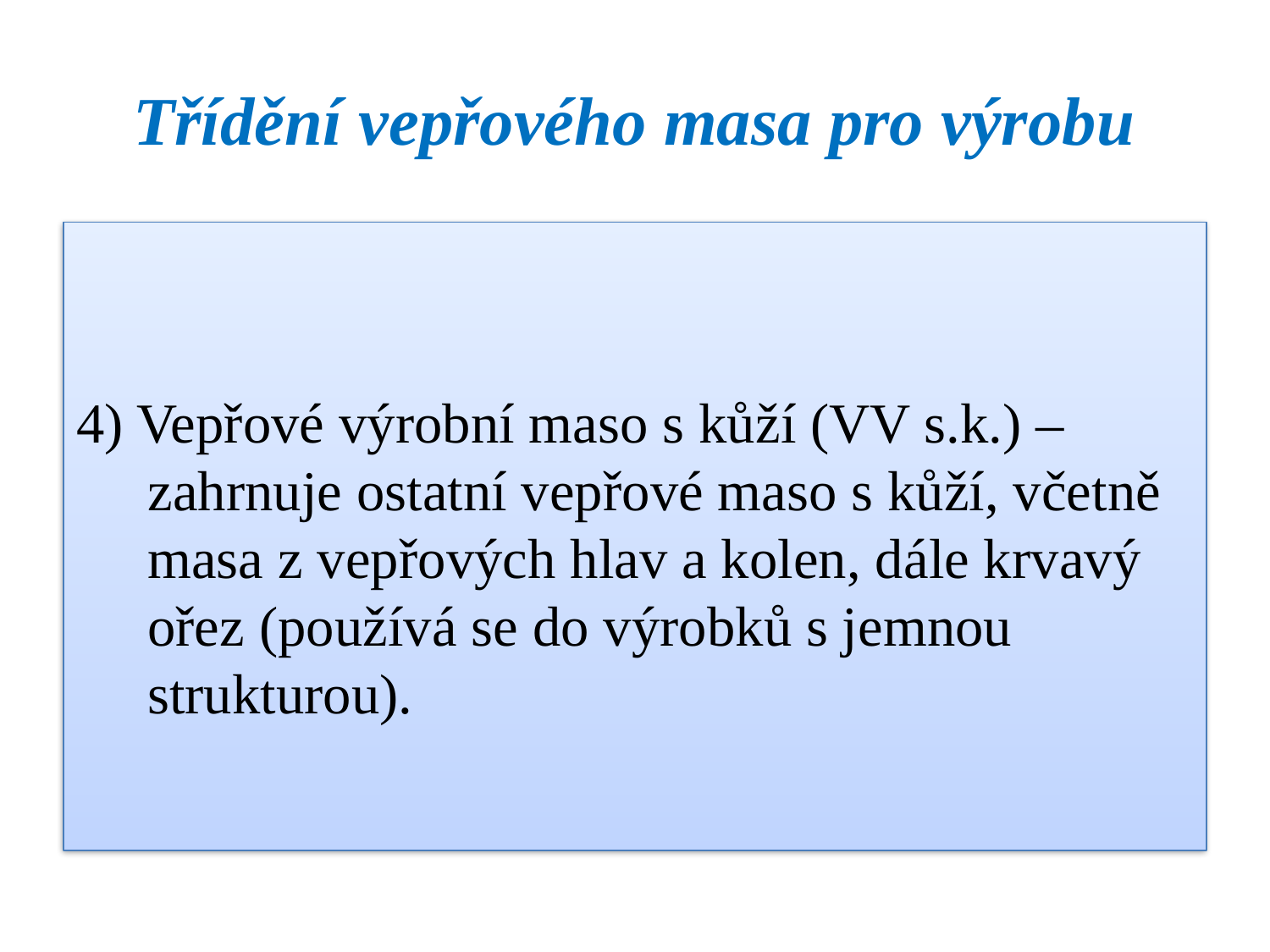

# Třídění vepřového masa pro výrobu

4) Vepřové výrobní maso s kůží (VV s.k.) – zahrnuje ostatní vepřové maso s kůží, včetně masa z vepřových hlav a kolen, dále krvavý ořez (používá se do výrobků s jemnou strukturou).